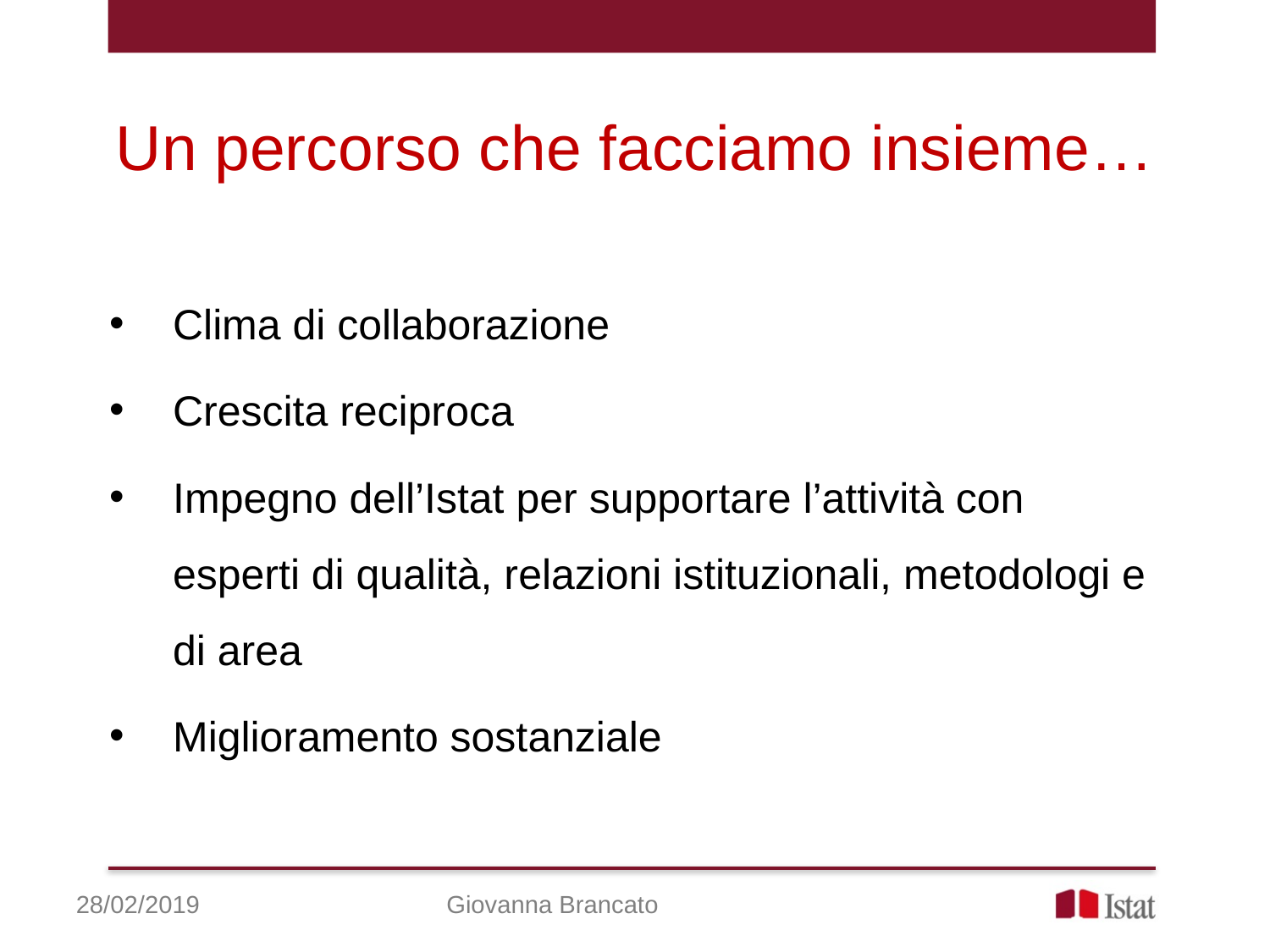

Un percorso che facciamo insieme…
Clima di collaborazione
Crescita reciproca
Impegno dell’Istat per supportare l’attività con esperti di qualità, relazioni istituzionali, metodologi e di area
Miglioramento sostanziale
28/02/2019
Giovanna Brancato